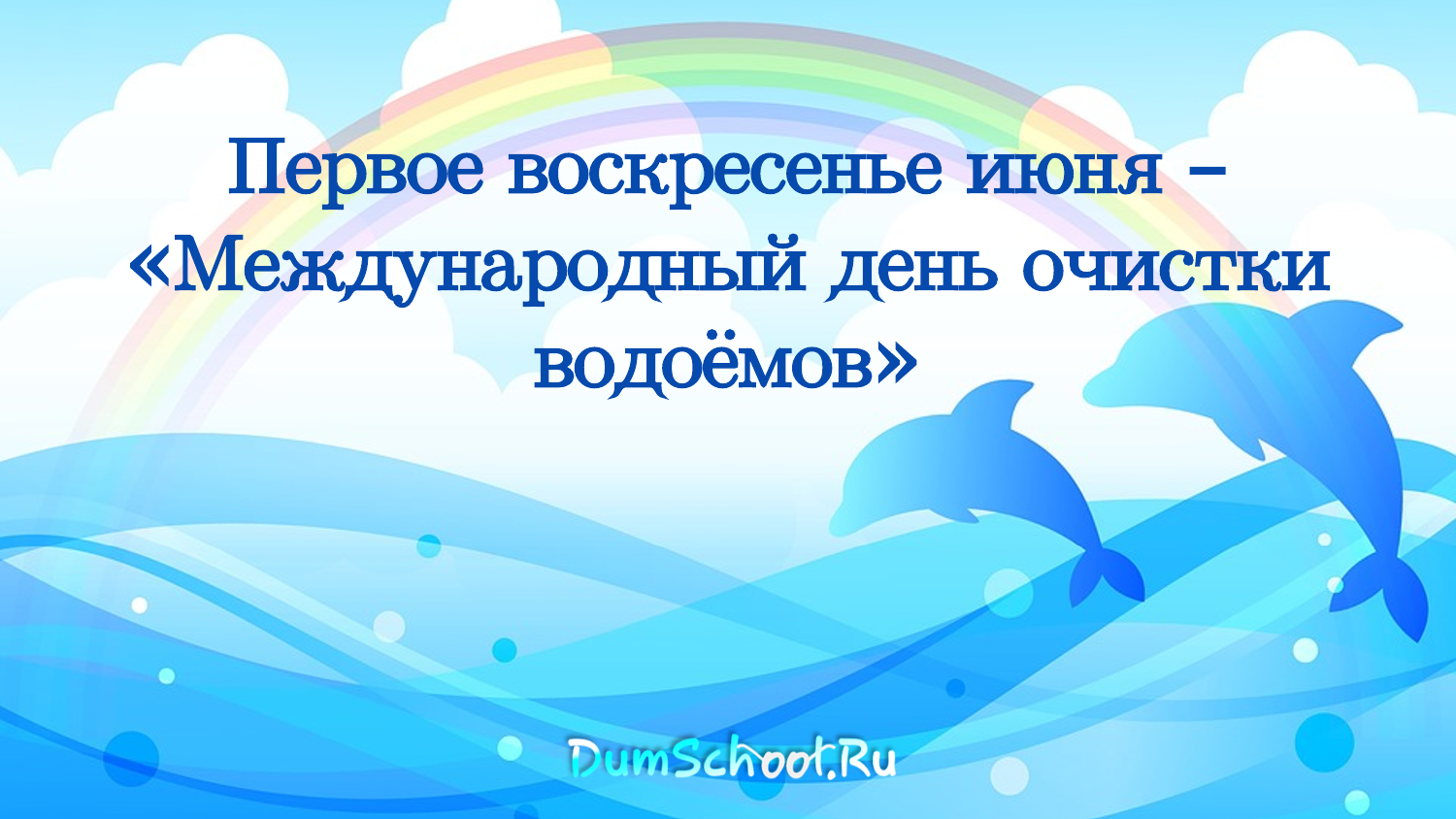

Первое воскресенье июня –
«Международный день очистки водоёмов»